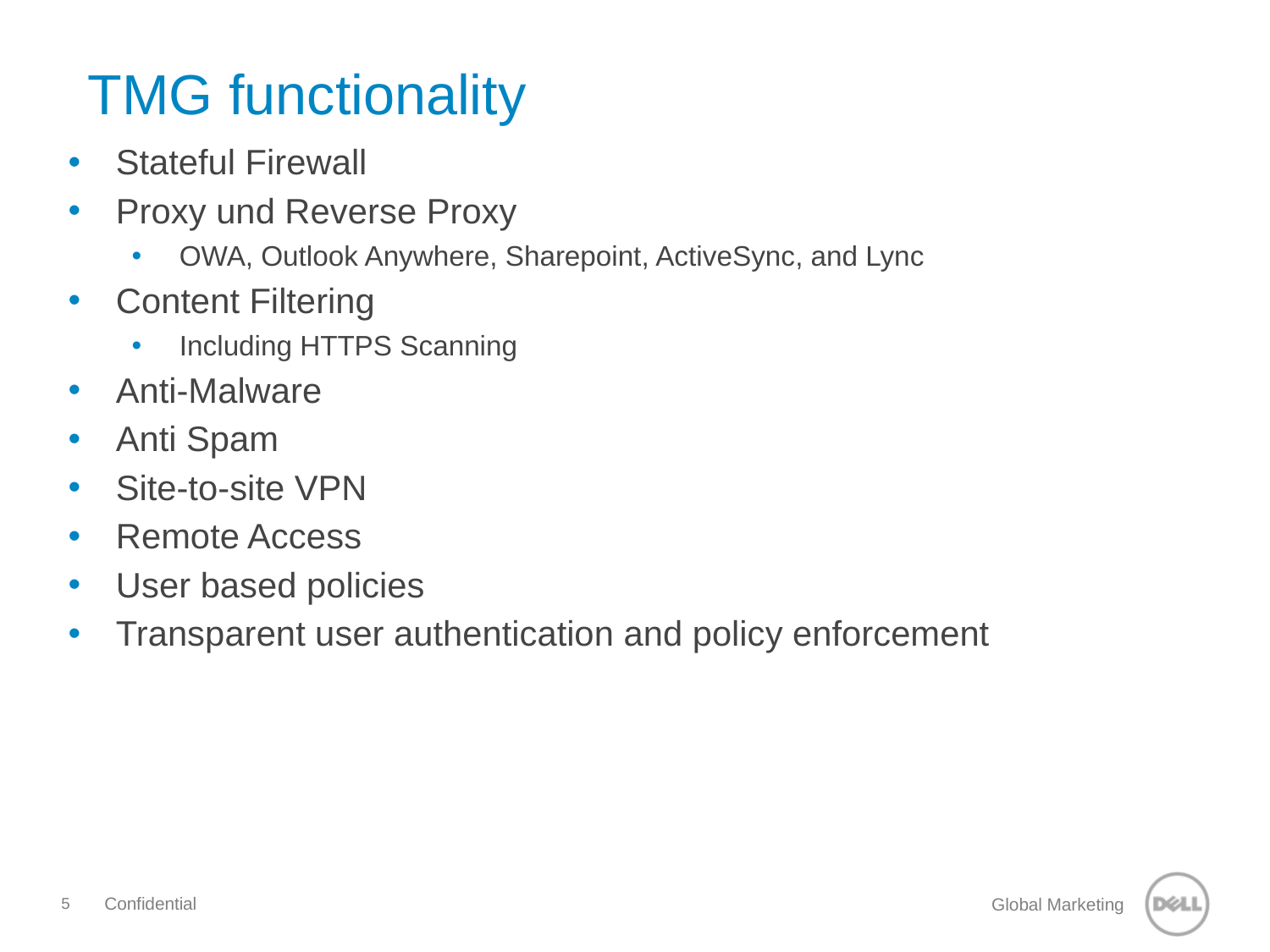

TMG functionality
Stateful Firewall
Proxy und Reverse Proxy
OWA, Outlook Anywhere, Sharepoint, ActiveSync, and Lync
Content Filtering
Including HTTPS Scanning
Anti-Malware
Anti Spam
Site-to-site VPN
Remote Access
User based policies
Transparent user authentication and policy enforcement